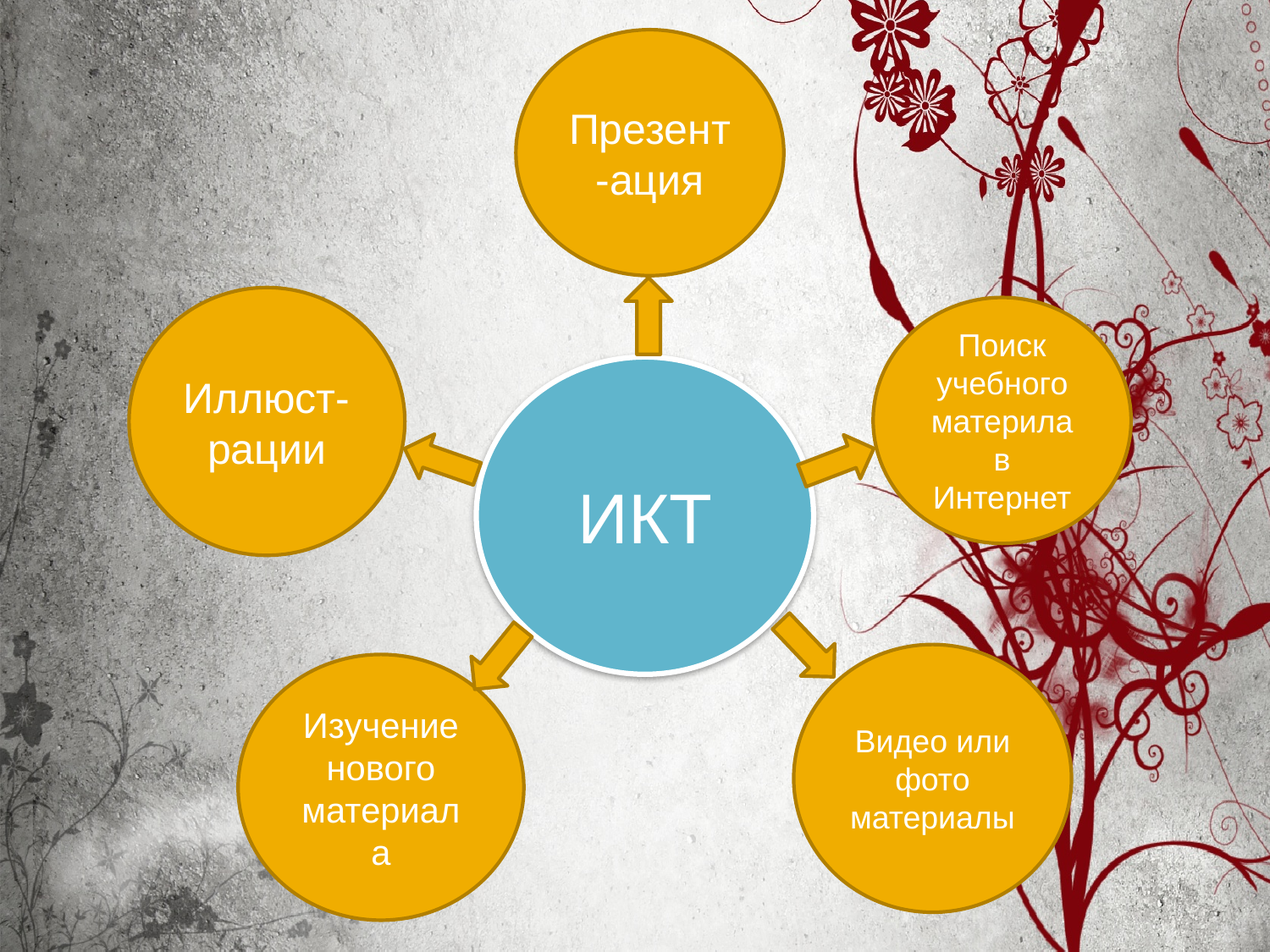

Презент-ация

Иллюст-рации
Поиск учебного материла в Интернет
ИКТ

Видео или фото материалы
Изучение нового материала